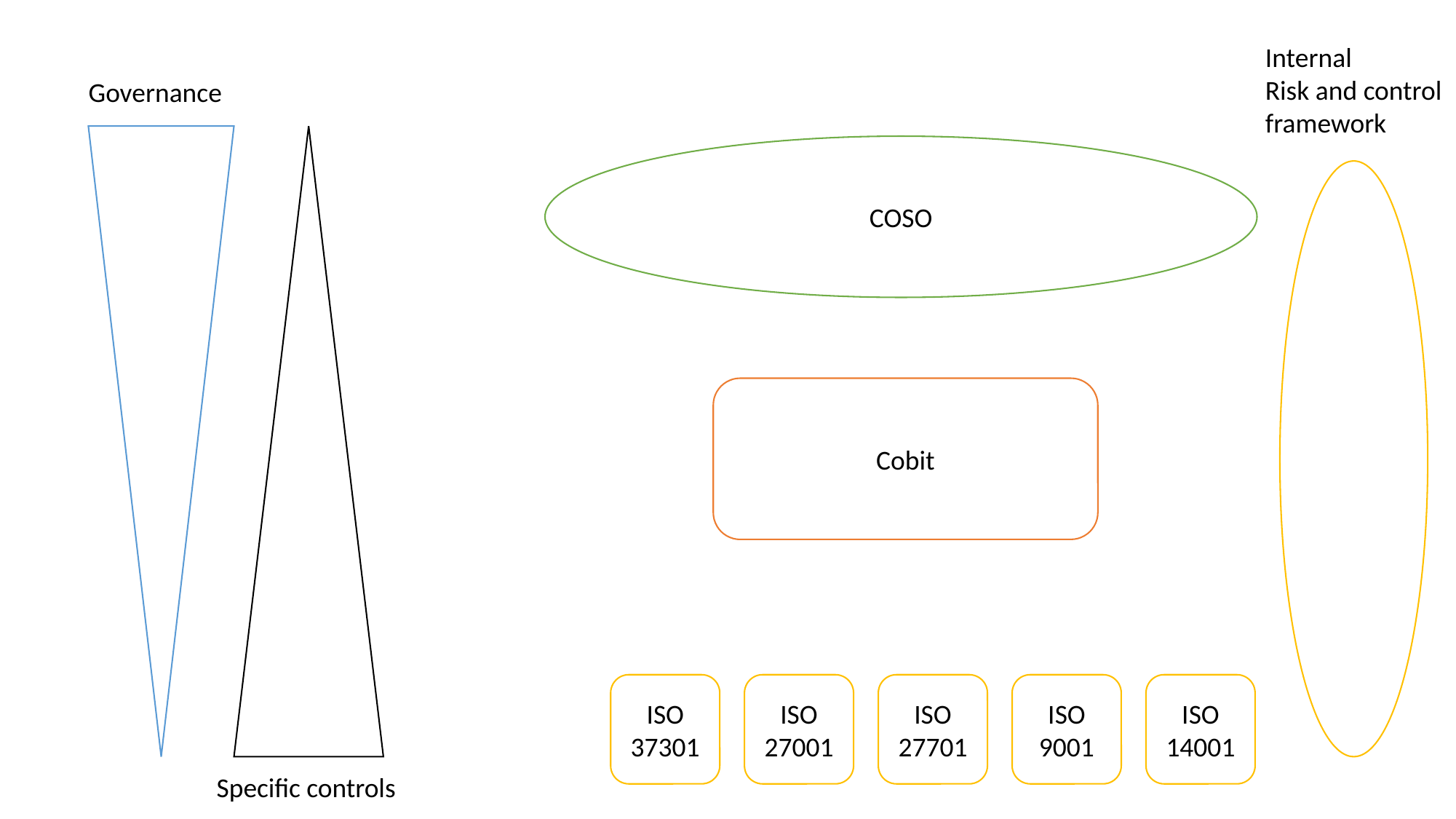

Internal
Risk and control
framework
Governance

COSO

Cobit
ISO
37301
ISO
27001
ISO
27701
ISO
9001
ISO
14001
Specific controls